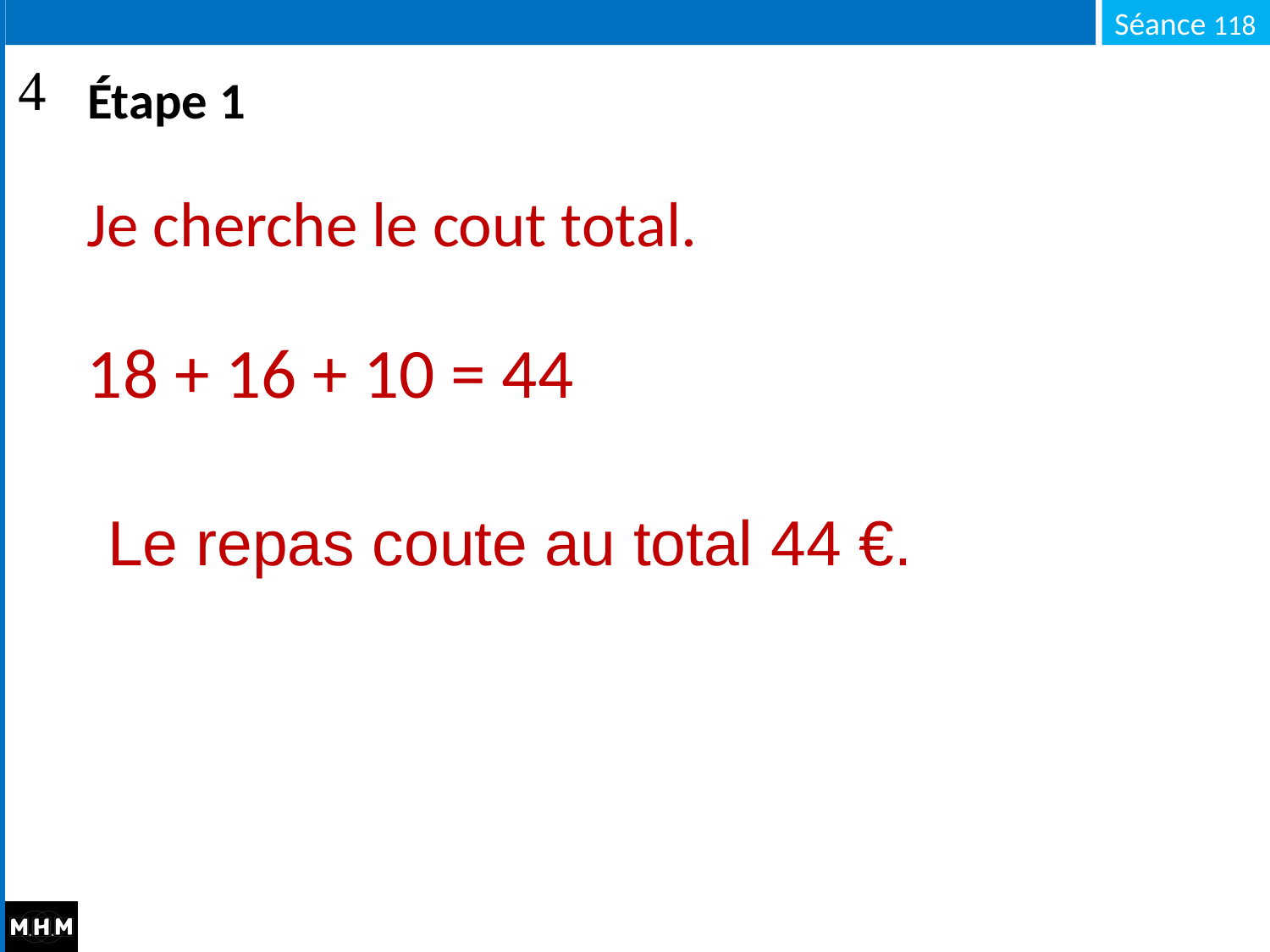

# Étape 1
Je cherche le cout total.
18 + 16 + 10 = 44
Le repas coute au total 44 €.